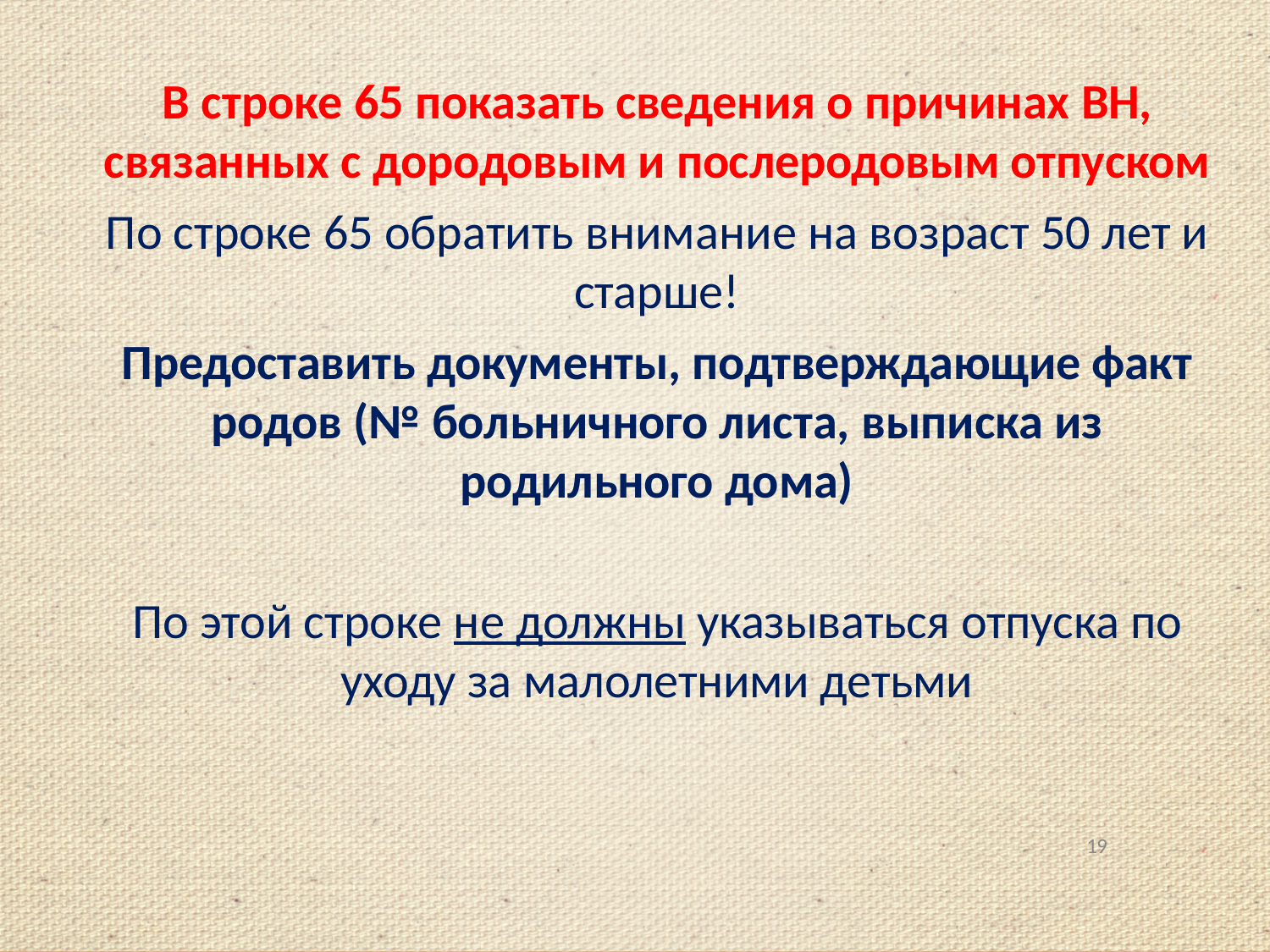

В строке 65 показать сведения о причинах ВН, связанных с дородовым и послеродовым отпуском
По строке 65 обратить внимание на возраст 50 лет и старше!
Предоставить документы, подтверждающие факт родов (№ больничного листа, выписка из
родильного дома)

По этой строке не должны указываться отпуска по уходу за малолетними детьми
19